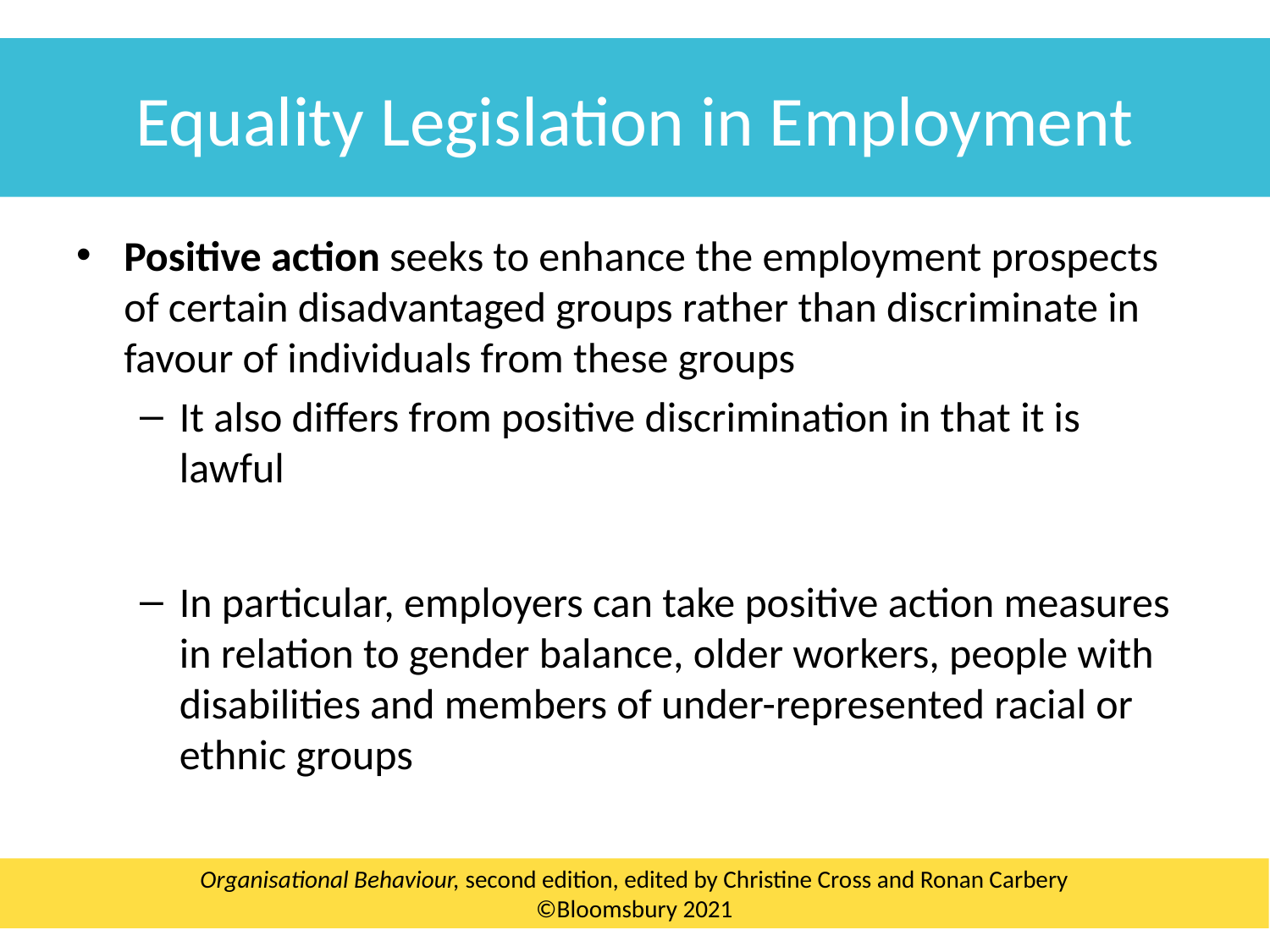

Equality Legislation in Employment
Positive action seeks to enhance the employment prospects of certain disadvantaged groups rather than discriminate in favour of individuals from these groups
It also differs from positive discrimination in that it is lawful

In particular, employers can take positive action measures in relation to gender balance, older workers, people with disabilities and members of under-represented racial or ethnic groups